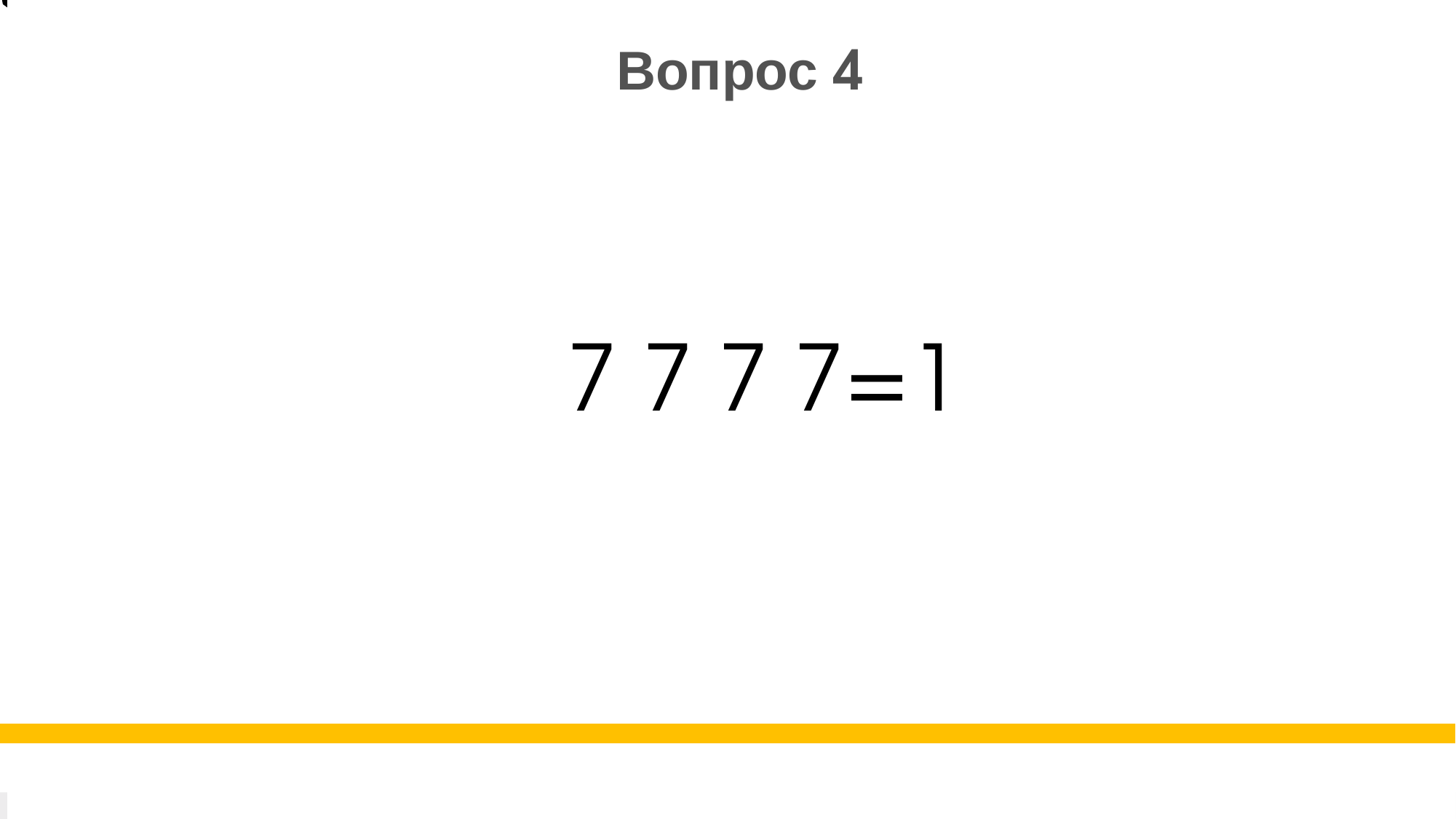

7-7+7:7=1
Вопрос 4

7 7 7 7=1